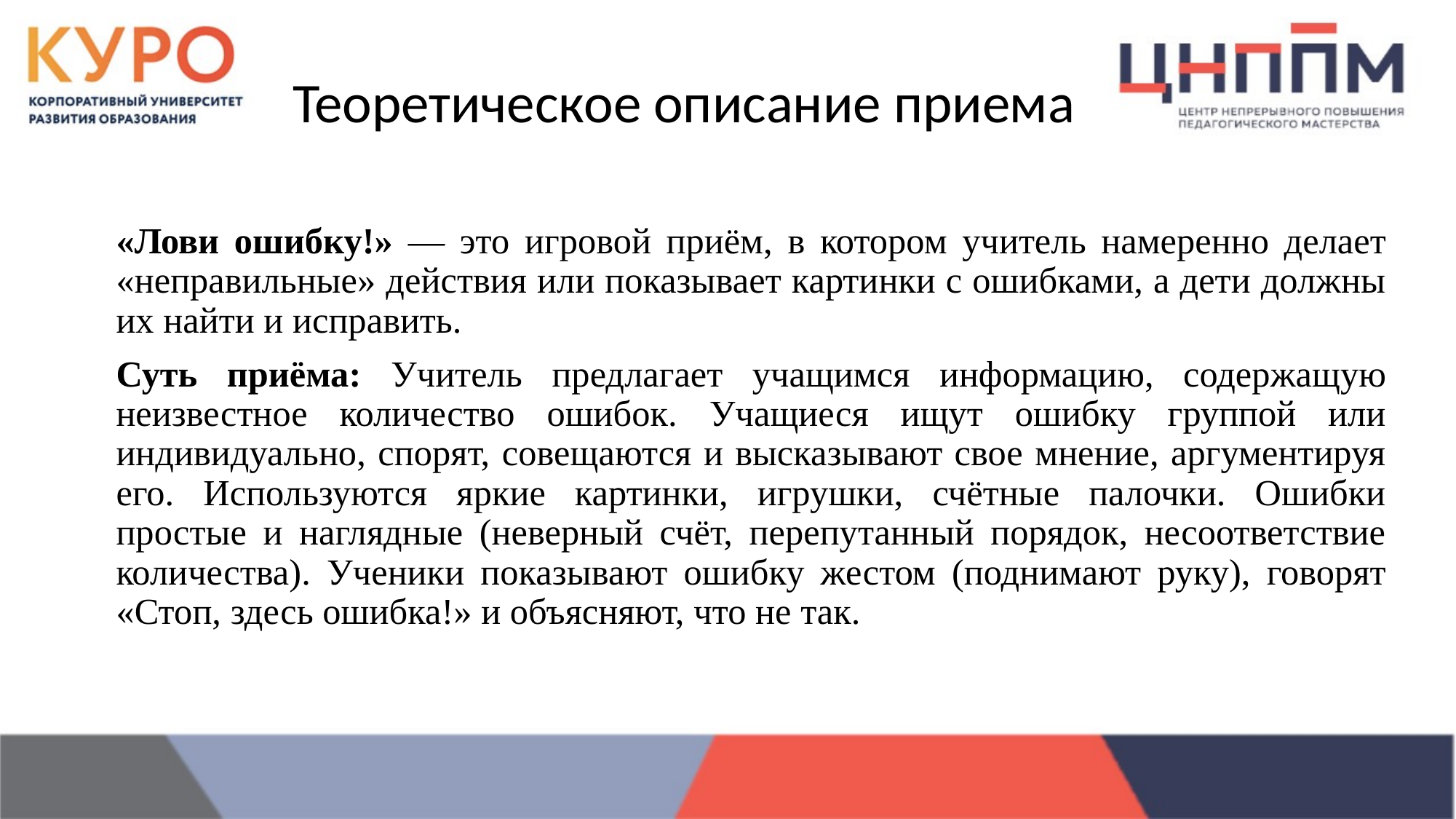

# Теоретическое описание приема

	«Лови ошибку!» — это игровой приём, в котором учитель намеренно делает «неправильные» действия или показывает картинки с ошибками, а дети должны их найти и исправить.
	Суть приёма: Учитель предлагает учащимся информацию, содержащую неизвестное количество ошибок. Учащиеся ищут ошибку группой или индивидуально, спорят, совещаются и высказывают свое мнение, аргументируя его. Используются яркие картинки, игрушки, счётные палочки. Ошибки простые и наглядные (неверный счёт, перепутанный порядок, несоответствие количества). Ученики показывают ошибку жестом (поднимают руку), говорят «Стоп, здесь ошибка!» и объясняют, что не так.